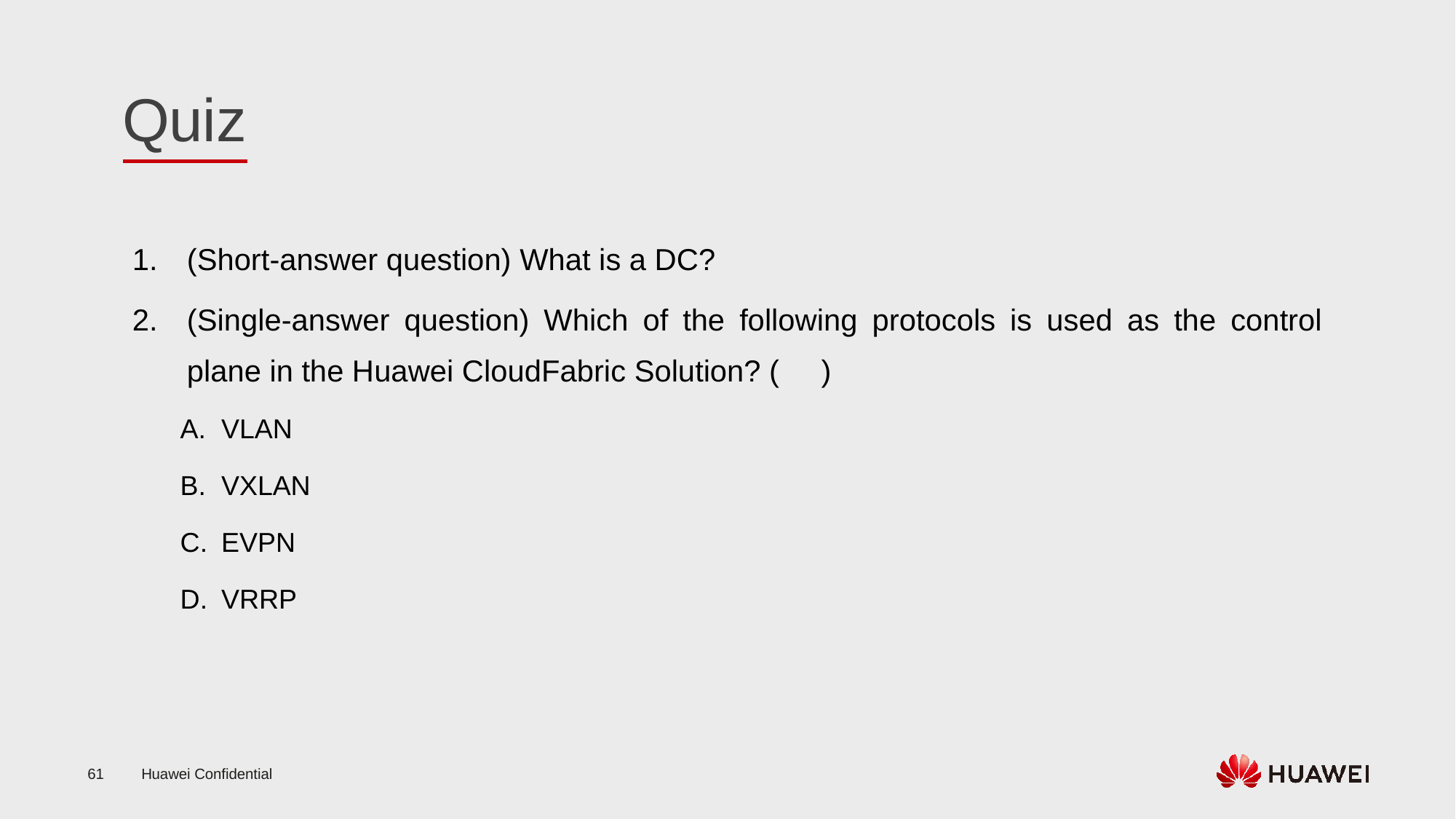

(Short-answer question) What is a DC?
(Single-answer question) Which of the following protocols is used as the control plane in the Huawei CloudFabric Solution? (     )
VLAN
VXLAN
EVPN
VRRP